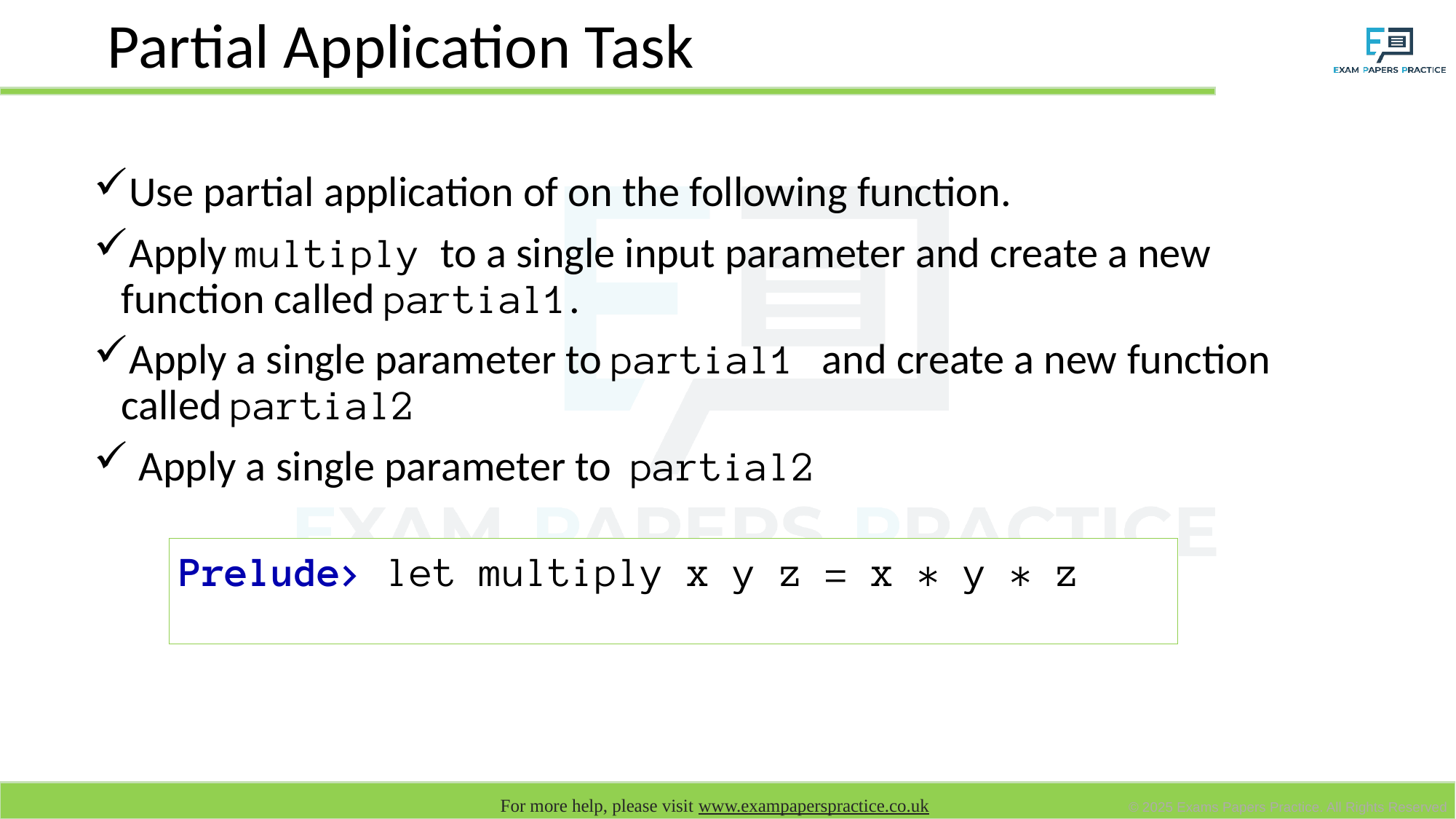

# Partial Application Task
Use partial application of on the following function.
Apply multiply  to a single input parameter and create a new function called partial1.
Apply a single parameter to partial1 and create a new function called partial2
 Apply a single parameter to  partial2

Prelude> let multiply x y z = x * y * z